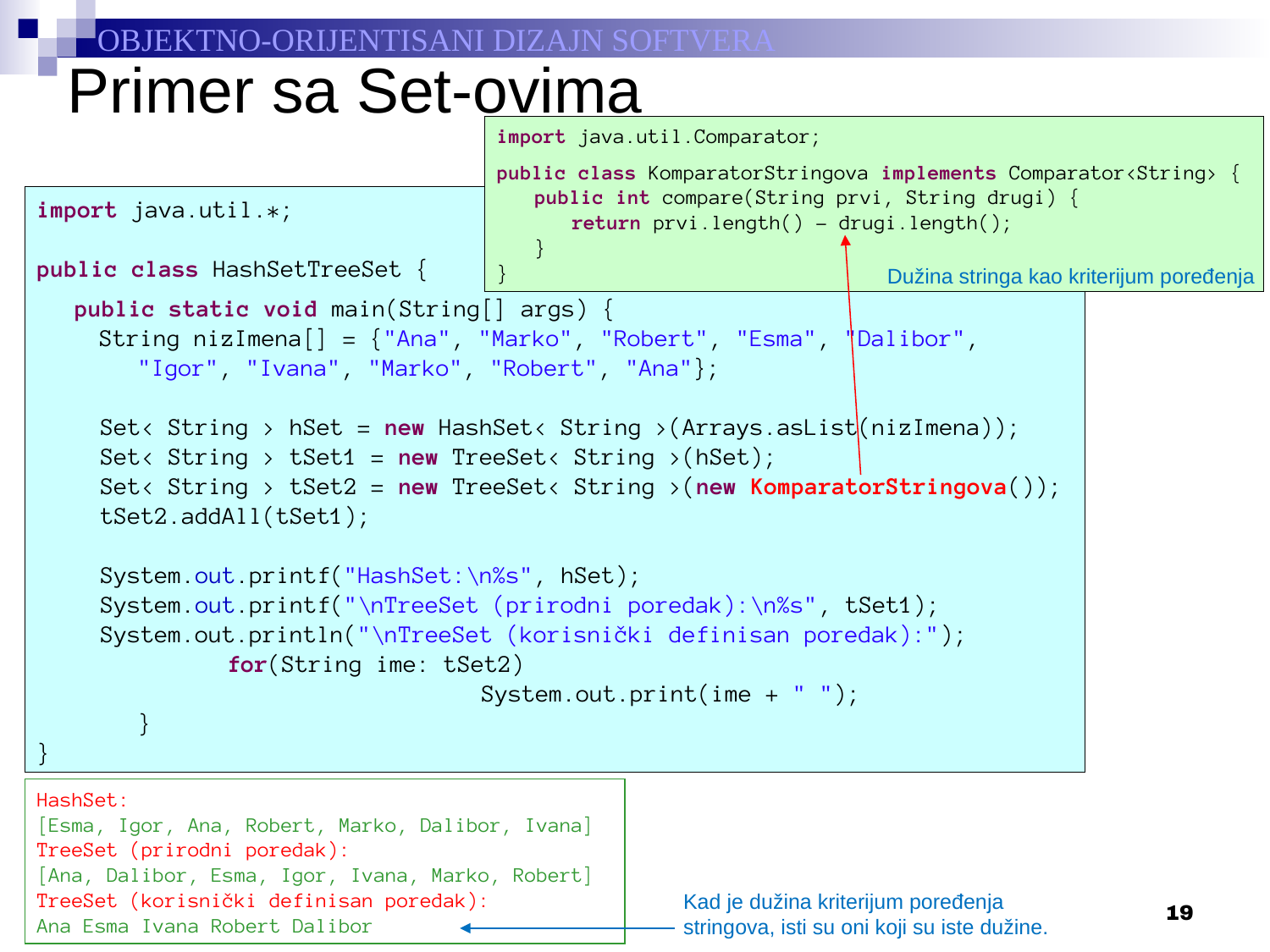

# Primer sa Set-ovima
import java.util.Comparator;
public class KomparatorStringova implements Comparator<String> {
	public int compare(String prvi, String drugi) {
		return prvi.length() - drugi.length();
	}
}
import java.util.*;

public class HashSetTreeSet {
	public static void main(String[] args) {
String nizImena[] = {"Ana", "Marko", "Robert", "Esma", "Dalibor",
 	"Igor", "Ivana", "Marko", "Robert", "Ana"};

Set< String > hSet = new HashSet< String >(Arrays.asList(nizImena));
Set< String > tSet1 = new TreeSet< String >(hSet);
Set< String > tSet2 = new TreeSet< String >(new KomparatorStringova());
tSet2.addAll(tSet1);

System.out.printf("HashSet:\n%s", hSet);
System.out.printf("\nTreeSet (prirodni poredak):\n%s", tSet1);
System.out.println("\nTreeSet (korisnički definisan poredak):");
		for(String ime: tSet2)
				System.out.print(ime + " ");
	}
}
Dužina stringa kao kriterijum poređenja
HashSet:
[Esma, Igor, Ana, Robert, Marko, Dalibor, Ivana]
TreeSet (prirodni poredak):
[Ana, Dalibor, Esma, Igor, Ivana, Marko, Robert]
TreeSet (korisnički definisan poredak):
Ana Esma Ivana Robert Dalibor
19
Kad je dužina kriterijum poređenja stringova, isti su oni koji su iste dužine.